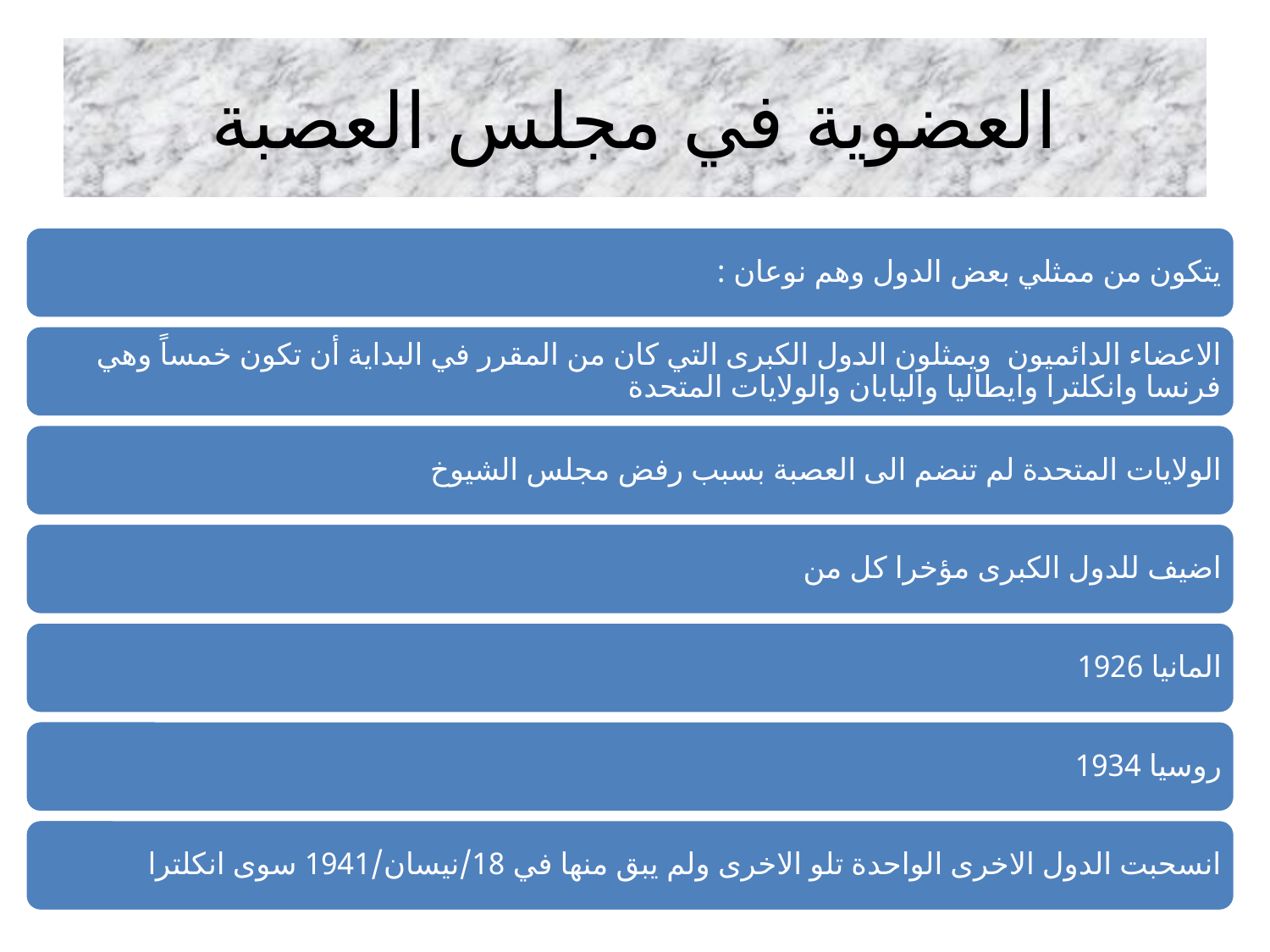

# العضوية في مجلس العصبة
يتكون من ممثلي بعض الدول وهم نوعان :
الاعضاء الدائميون  ويمثلون الدول الكبرى التي كان من المقرر في البداية أن تكون خمساً وهي فرنسا وانكلترا وايطاليا واليابان والولايات المتحدة
الولايات المتحدة لم تنضم الى العصبة بسبب رفض مجلس الشيوخ
اضيف للدول الكبرى مؤخرا كل من
المانيا 1926
روسيا 1934
انسحبت الدول الاخرى الواحدة تلو الاخرى ولم يبق منها في 18/نيسان/1941 سوى انكلترا